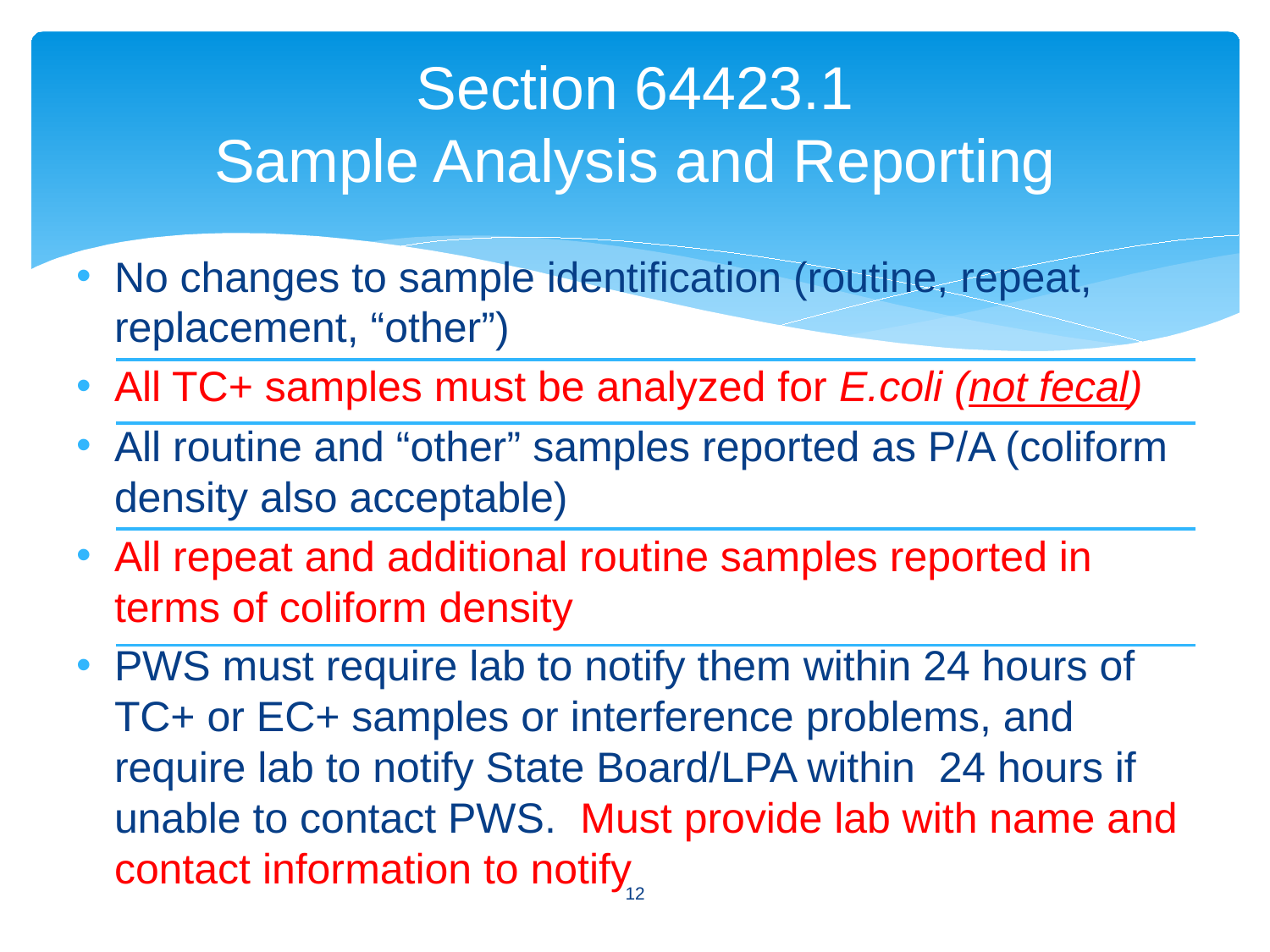

# Section 64423.1 Sample Analysis and Reporting
No changes to sample identification (routine, repeat, replacement, “other”)
All TC+ samples must be analyzed for E.coli (not fecal)
All routine and “other” samples reported as P/A (coliform density also acceptable)
All repeat and additional routine samples reported in terms of coliform density
PWS must require lab to notify them within 24 hours of TC+ or EC+ samples or interference problems, and require lab to notify State Board/LPA within  24 hours if unable to contact PWS.  Must provide lab with name and contact information to notify
12